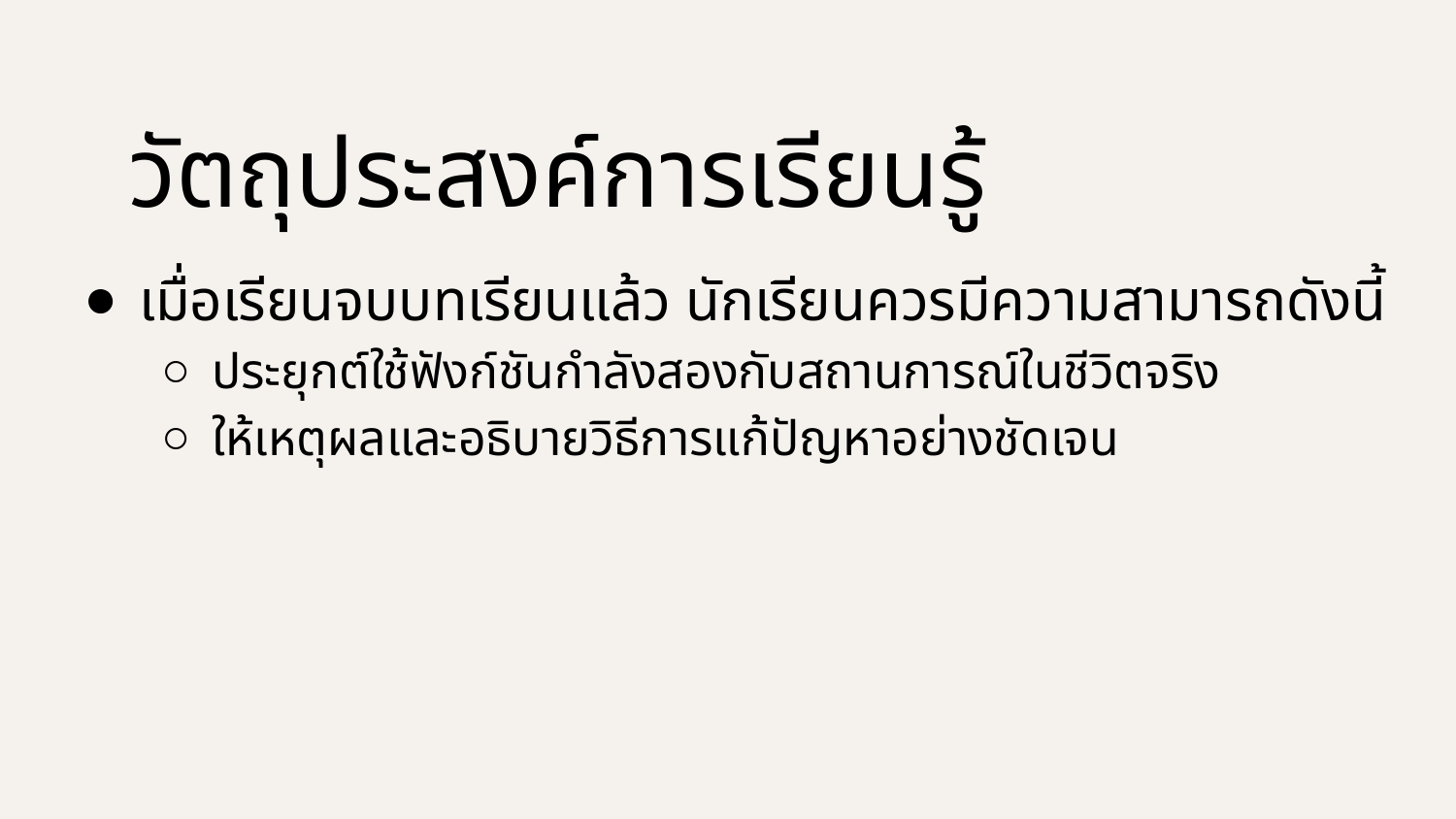

# วัตถุประสงค์การเรียนรู้
เมื่อเรียนจบบทเรียนแล้ว นักเรียนควรมีความสามารถดังนี้
ประยุกต์ใช้ฟังก์ชันกำลังสองกับสถานการณ์ในชีวิตจริง
ให้เหตุผลและอธิบายวิธีการแก้ปัญหาอย่างชัดเจน